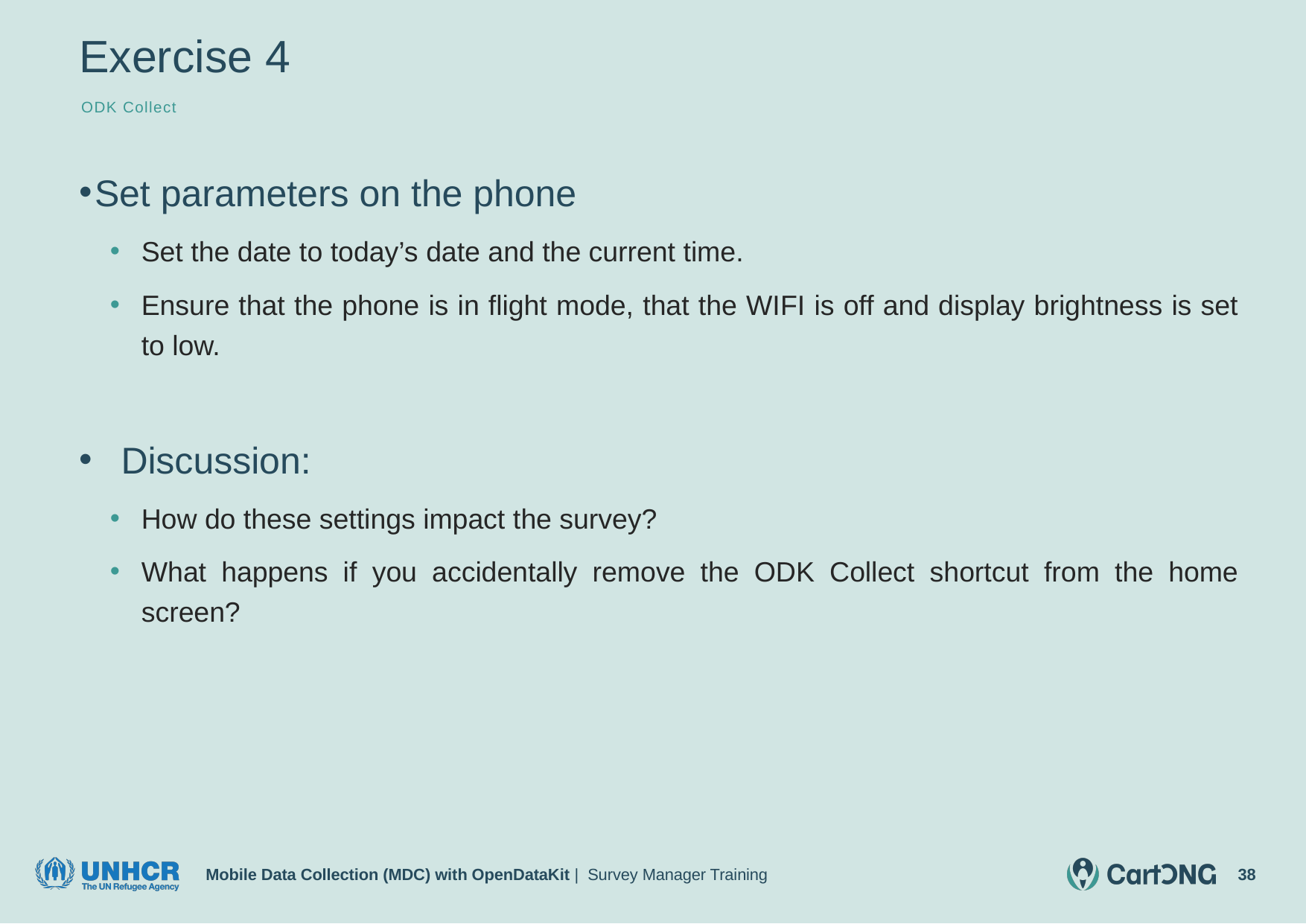

# Exercise 4
ODK Collect
Set parameters on the phone
Set the date to today’s date and the current time.
Ensure that the phone is in flight mode, that the WIFI is off and display brightness is set to low.

Discussion:
How do these settings impact the survey?
What happens if you accidentally remove the ODK Collect shortcut from the home screen?

Mobile Data Collection (MDC) with OpenDataKit |  Survey Manager Training
38